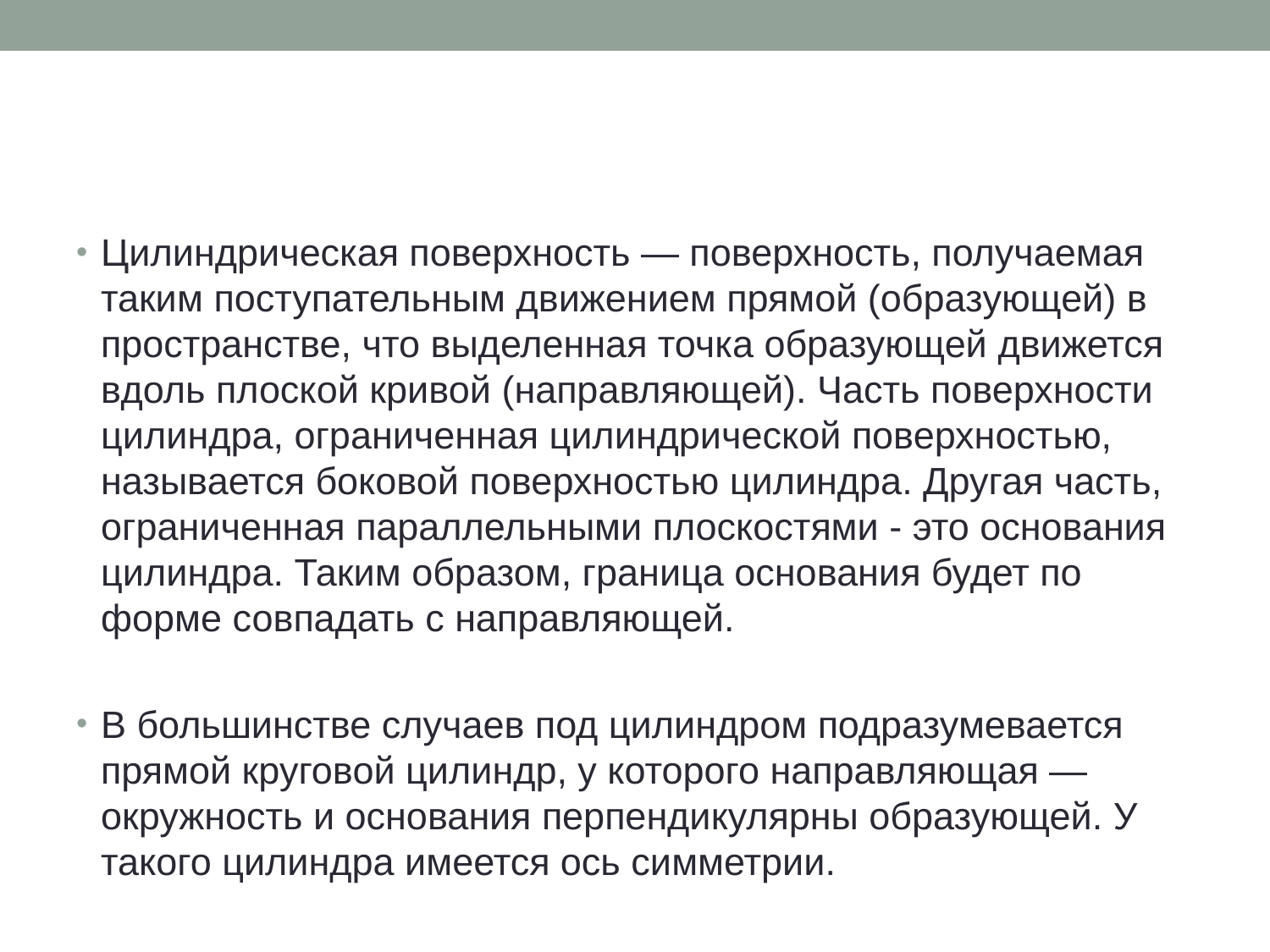

#
Цилиндрическая поверхность — поверхность, получаемая таким поступательным движением прямой (образующей) в пространстве, что выделенная точка образующей движется вдоль плоской кривой (направляющей). Часть поверхности цилиндра, ограниченная цилиндрической поверхностью, называется боковой поверхностью цилиндра. Другая часть, ограниченная параллельными плоскостями - это основания цилиндра. Таким образом, граница основания будет по форме совпадать с направляющей.

В большинстве случаев под цилиндром подразумевается прямой круговой цилиндр, у которого направляющая — окружность и основания перпендикулярны образующей. У такого цилиндра имеется ось симметрии.